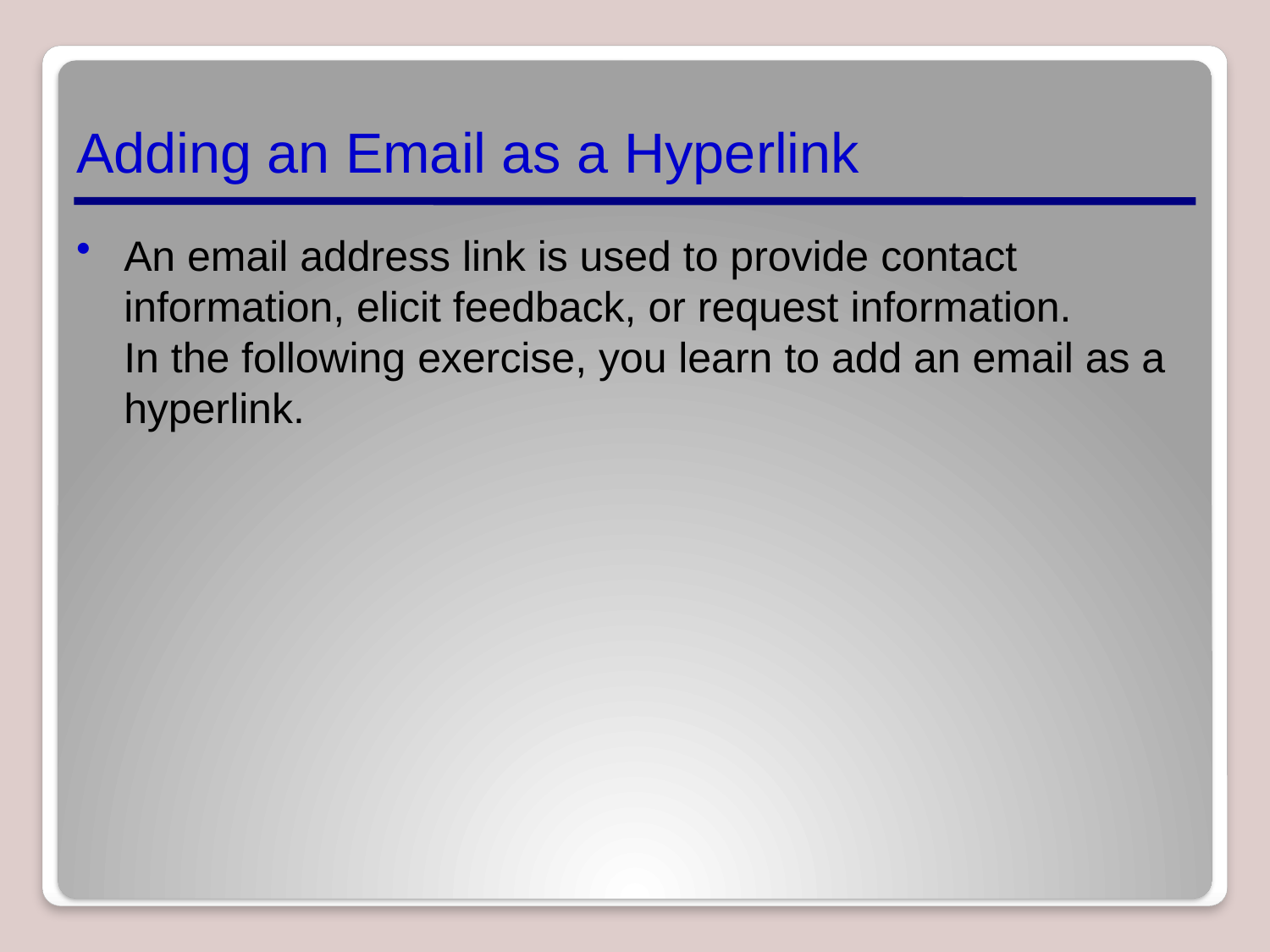

# Adding an Email as a Hyperlink
An email address link is used to provide contact information, elicit feedback, or request information.
In the following exercise, you learn to add an email as a hyperlink.